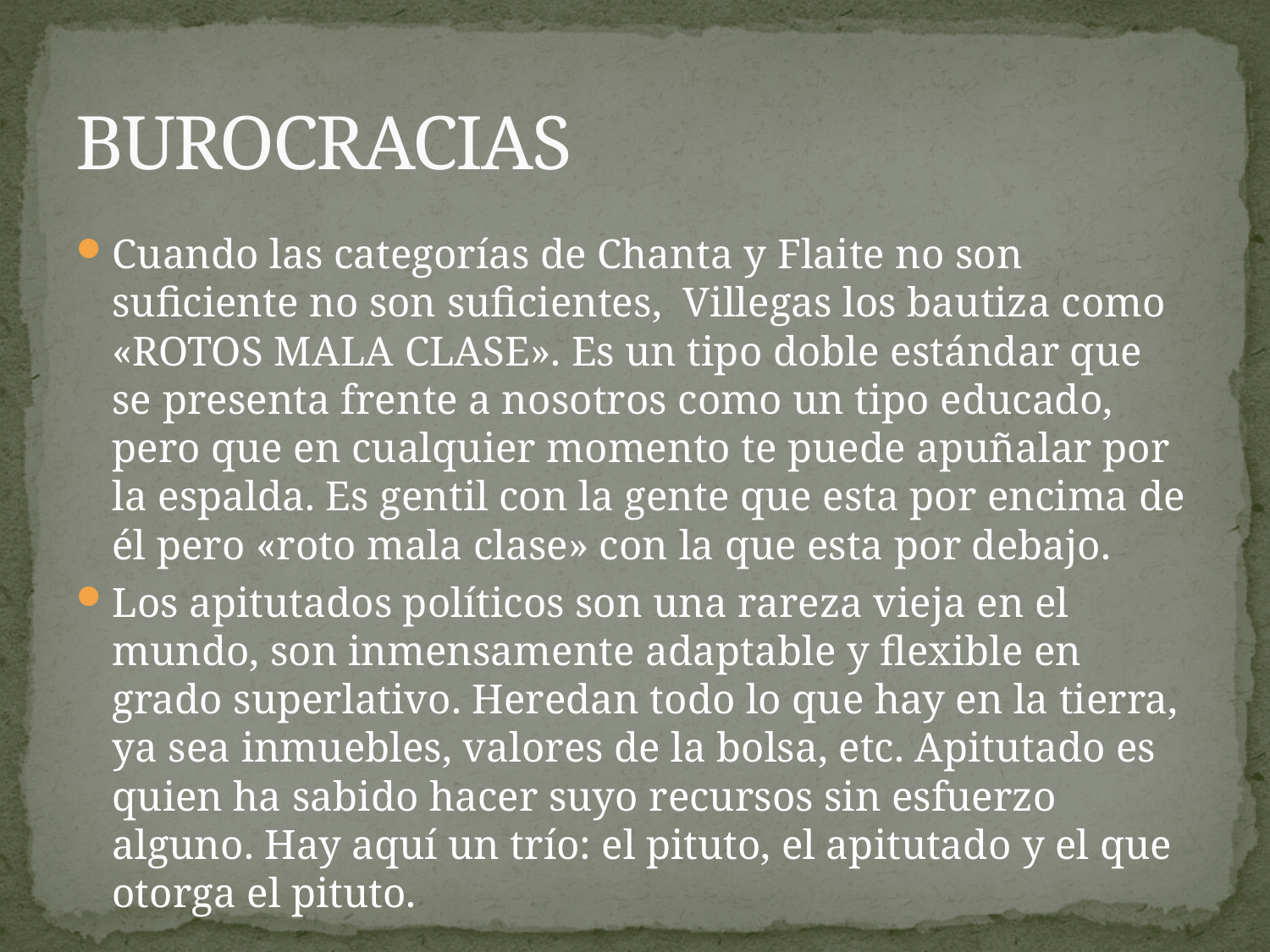

# BUROCRACIAS
Cuando las categorías de Chanta y Flaite no son suficiente no son suficientes,  Villegas los bautiza como «ROTOS MALA CLASE». Es un tipo doble estándar que se presenta frente a nosotros como un tipo educado, pero que en cualquier momento te puede apuñalar por la espalda. Es gentil con la gente que esta por encima de él pero «roto mala clase» con la que esta por debajo.
Los apitutados políticos son una rareza vieja en el mundo, son inmensamente adaptable y flexible en grado superlativo. Heredan todo lo que hay en la tierra, ya sea inmuebles, valores de la bolsa, etc. Apitutado es quien ha sabido hacer suyo recursos sin esfuerzo alguno. Hay aquí un trío: el pituto, el apitutado y el que otorga el pituto.